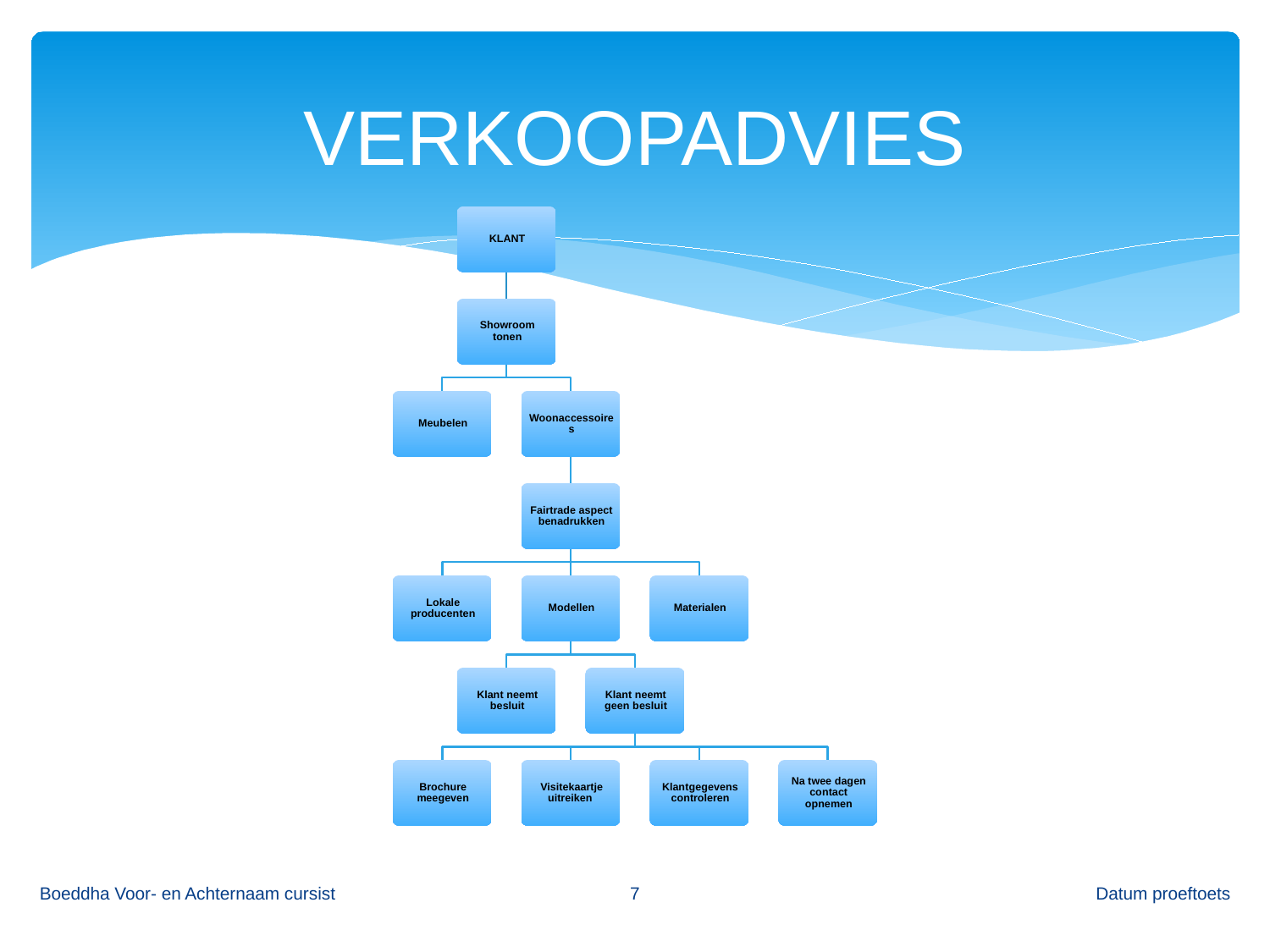

# VERKOOPADVIES
KLANT
Showroom tonen
Meubelen
Woonaccessoires
Fairtrade aspect benadrukken
Lokale producenten
Modellen
Klant neemt besluit
Klant neemt geen besluit
Brochure meegeven
Visitekaartje uitreiken
Klantgegevens controleren
Na twee dagen contact opnemen
Materialen
7
Boeddha Voor- en Achternaam cursist
Datum proeftoets